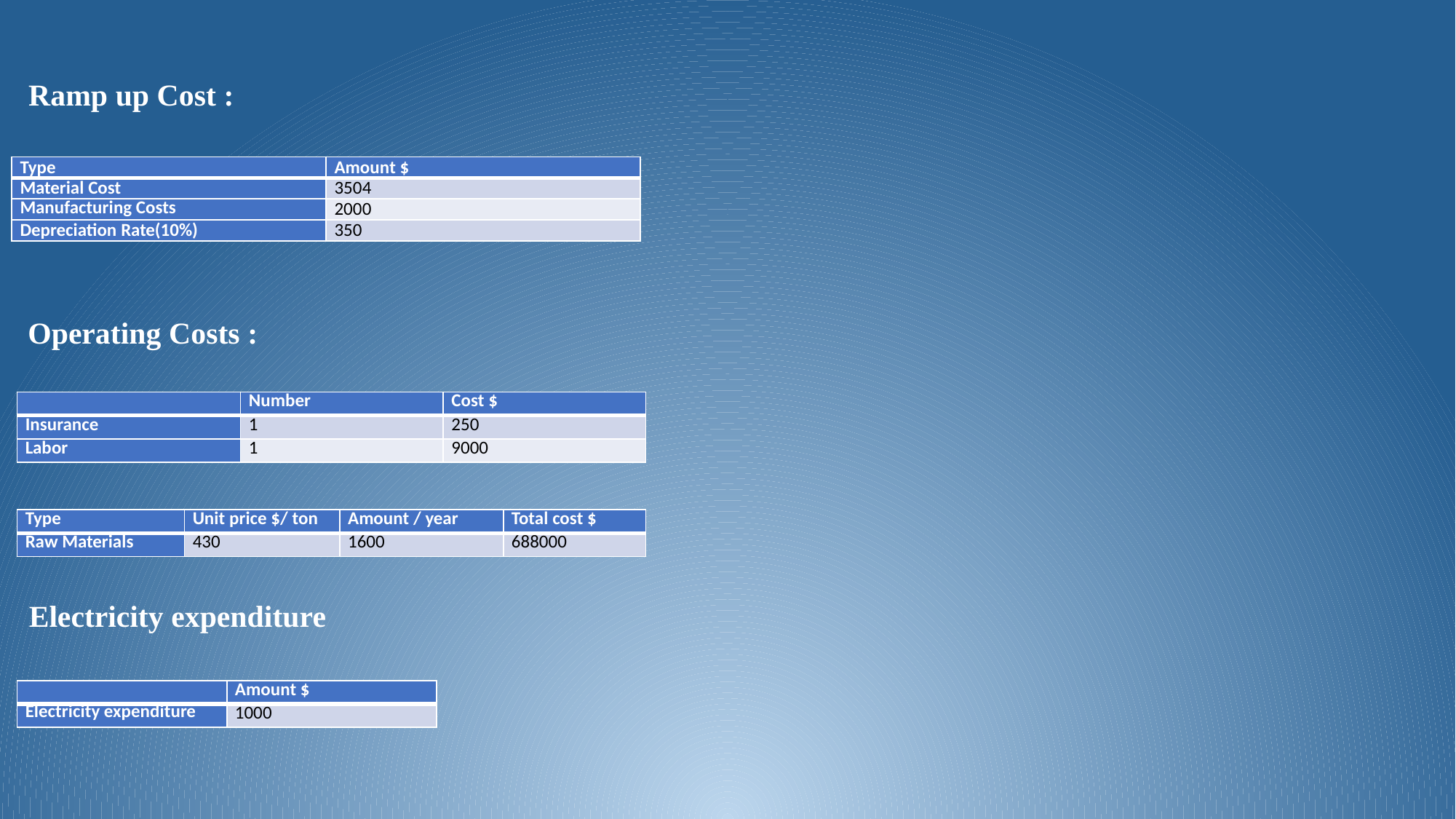

Ramp up Cost :
| Type | Amount $ |
| --- | --- |
| Material Cost | 3504 |
| Manufacturing Costs | 2000 |
| Depreciation Rate(10%) | 350 |
Operating Costs :
|  | Number | Cost $ |
| --- | --- | --- |
| Insurance | 1 | 250 |
| Labor | 1 | 9000 |
| Type | Unit price $/ ton | Amount / year | Total cost $ |
| --- | --- | --- | --- |
| Raw Materials | 430 | 1600 | 688000 |
Electricity expenditure
|  | Amount $ |
| --- | --- |
| Electricity expenditure | 1000 |